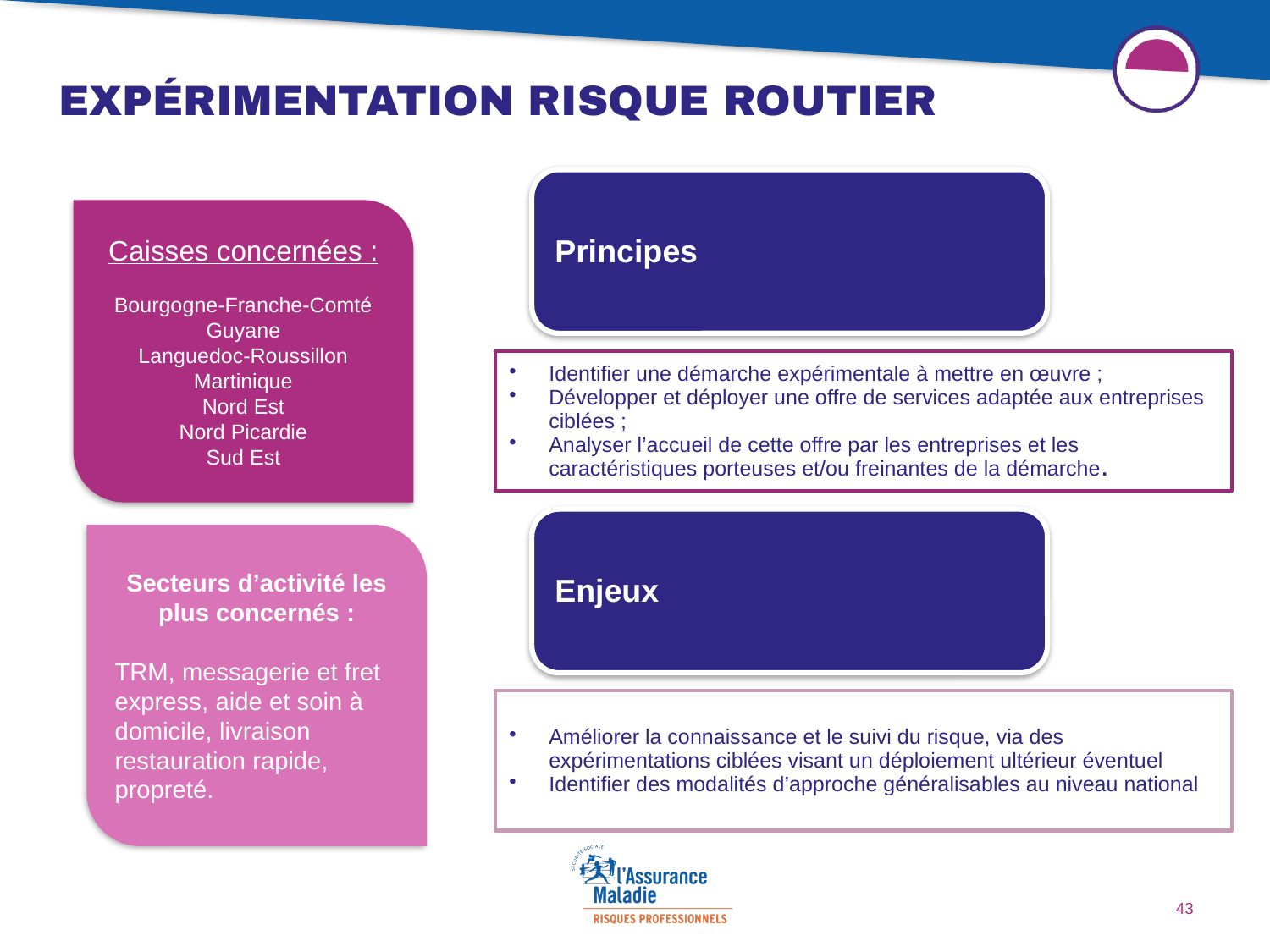

# Expérimentation risque routier
Identifier une démarche expérimentale à mettre en œuvre ;
Enjeux
Principes
Améliorer la connaissance et le suivi du risque, via des expérimentations ciblées visant un déploiement ultérieur éventuel
Développer et déployer une offre de services adaptée aux entreprises ciblées ;
Analyser l’accueil de cette offre par les entreprises et les caractéristiques porteuses et/ou freinantes de la démarche.
Identifier des modalités d’approche généralisables au niveau national
Caisses concernées :

Bourgogne-Franche-Comté
Guyane
Languedoc-Roussillon
Martinique
Nord Est
Nord Picardie
Sud Est
Secteurs d’activité les plus concernés :

TRM, messagerie et fret express, aide et soin à domicile, livraison restauration rapide, propreté.
43